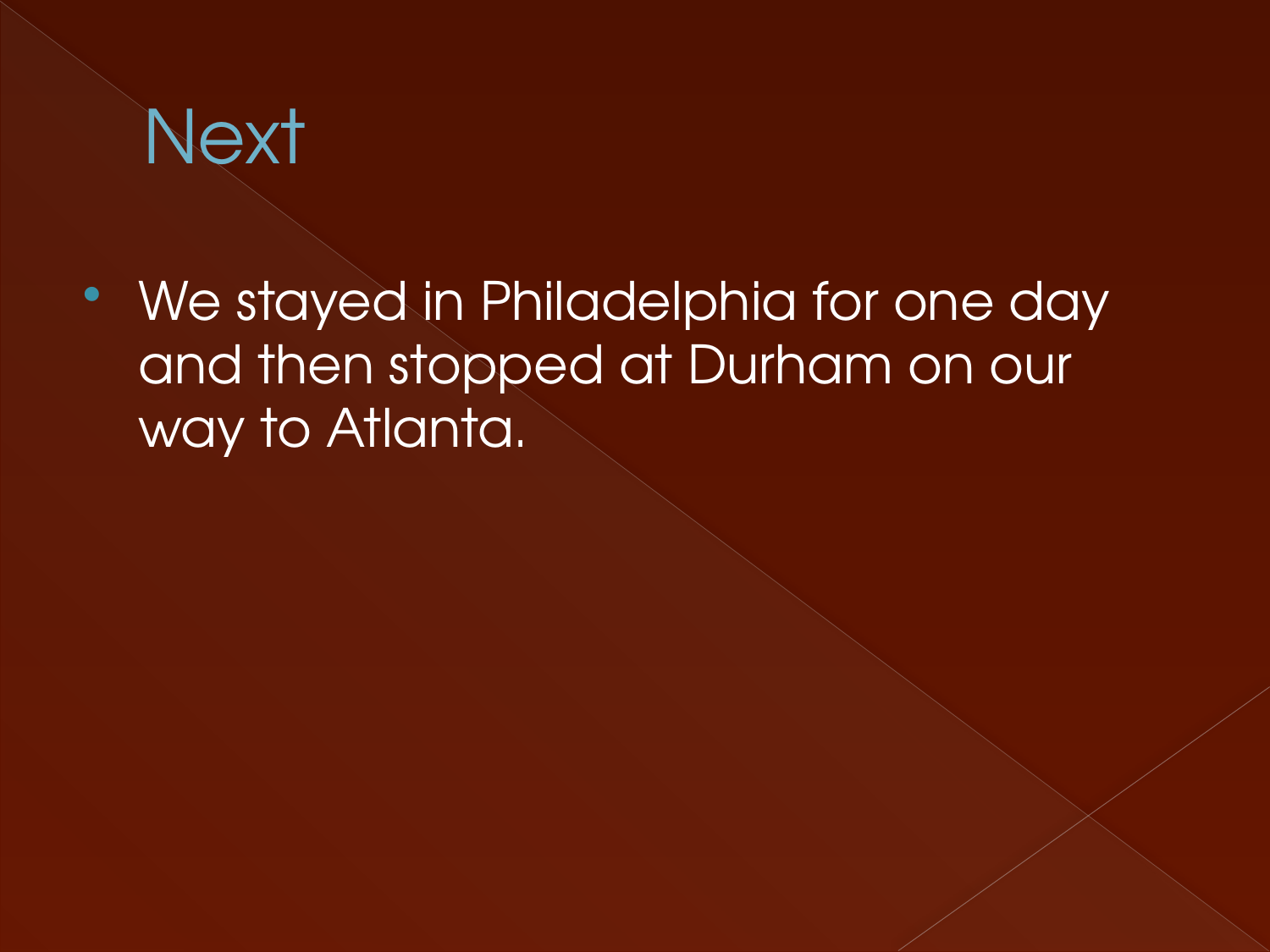

# Next
We stayed in Philadelphia for one day and then stopped at Durham on our way to Atlanta.